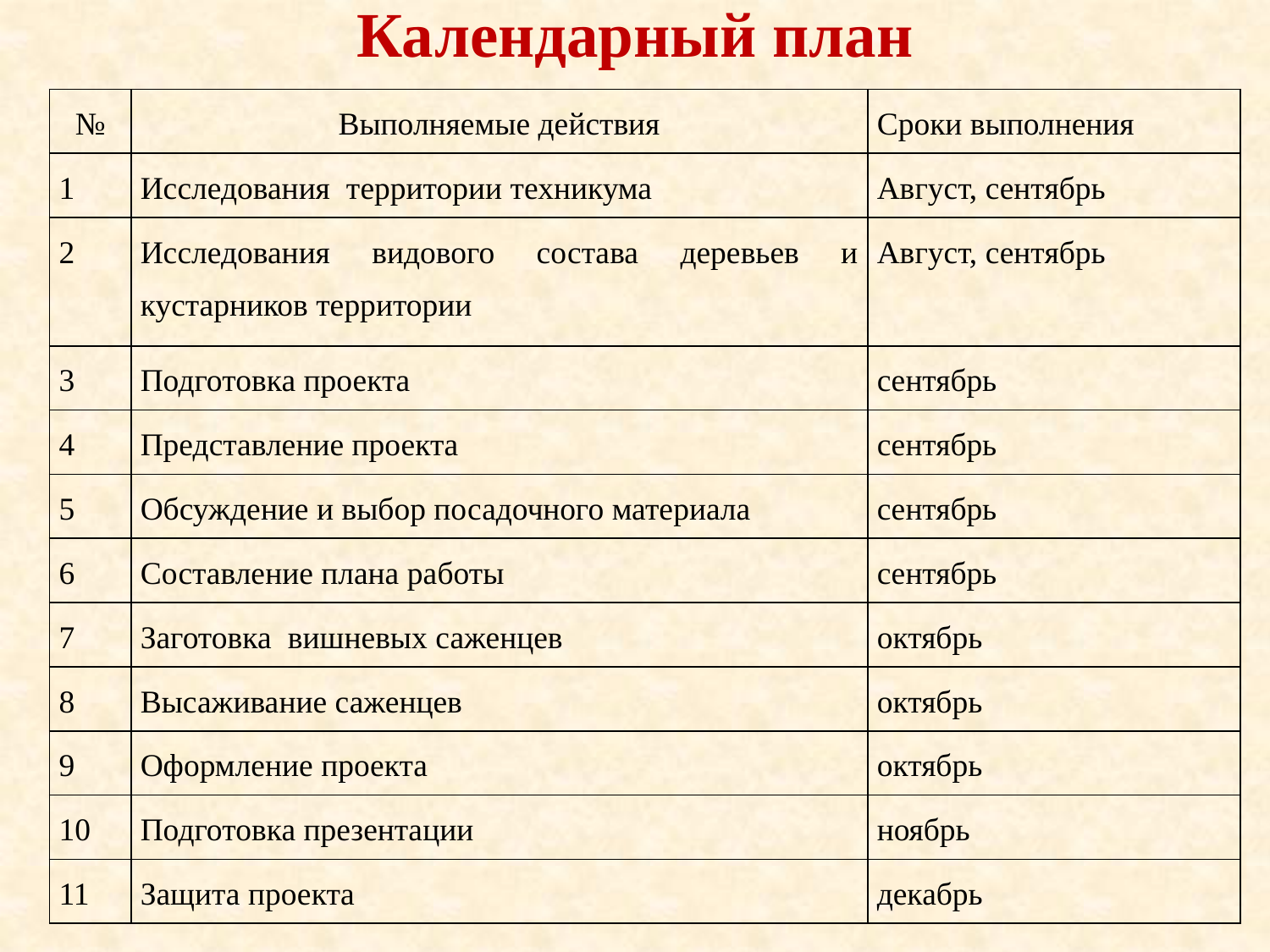

Календарный план
| № | Выполняемые действия | Сроки выполнения |
| --- | --- | --- |
| 1 | Исследования территории техникума | Август, сентябрь |
| 2 | Исследования видового состава деревьев и кустарников территории | Август, сентябрь |
| 3 | Подготовка проекта | сентябрь |
| 4 | Представление проекта | сентябрь |
| 5 | Обсуждение и выбор посадочного материала | сентябрь |
| 6 | Составление плана работы | сентябрь |
| 7 | Заготовка вишневых саженцев | октябрь |
| 8 | Высаживание саженцев | октябрь |
| 9 | Оформление проекта | октябрь |
| 10 | Подготовка презентации | ноябрь |
| 11 | Защита проекта | декабрь |